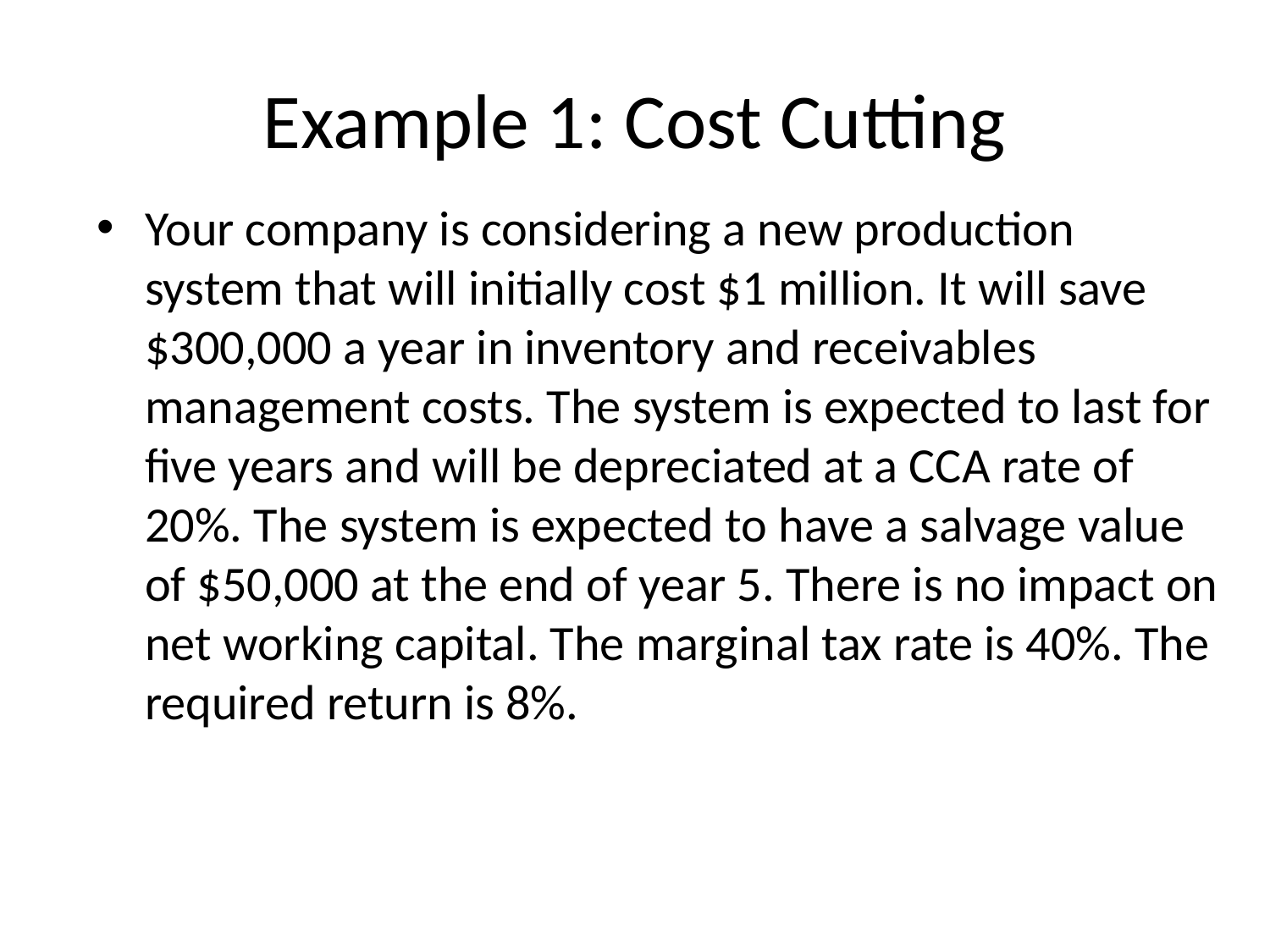

# Example 1: Cost Cutting
Your company is considering a new production system that will initially cost $1 million. It will save $300,000 a year in inventory and receivables management costs. The system is expected to last for five years and will be depreciated at a CCA rate of 20%. The system is expected to have a salvage value of $50,000 at the end of year 5. There is no impact on net working capital. The marginal tax rate is 40%. The required return is 8%.